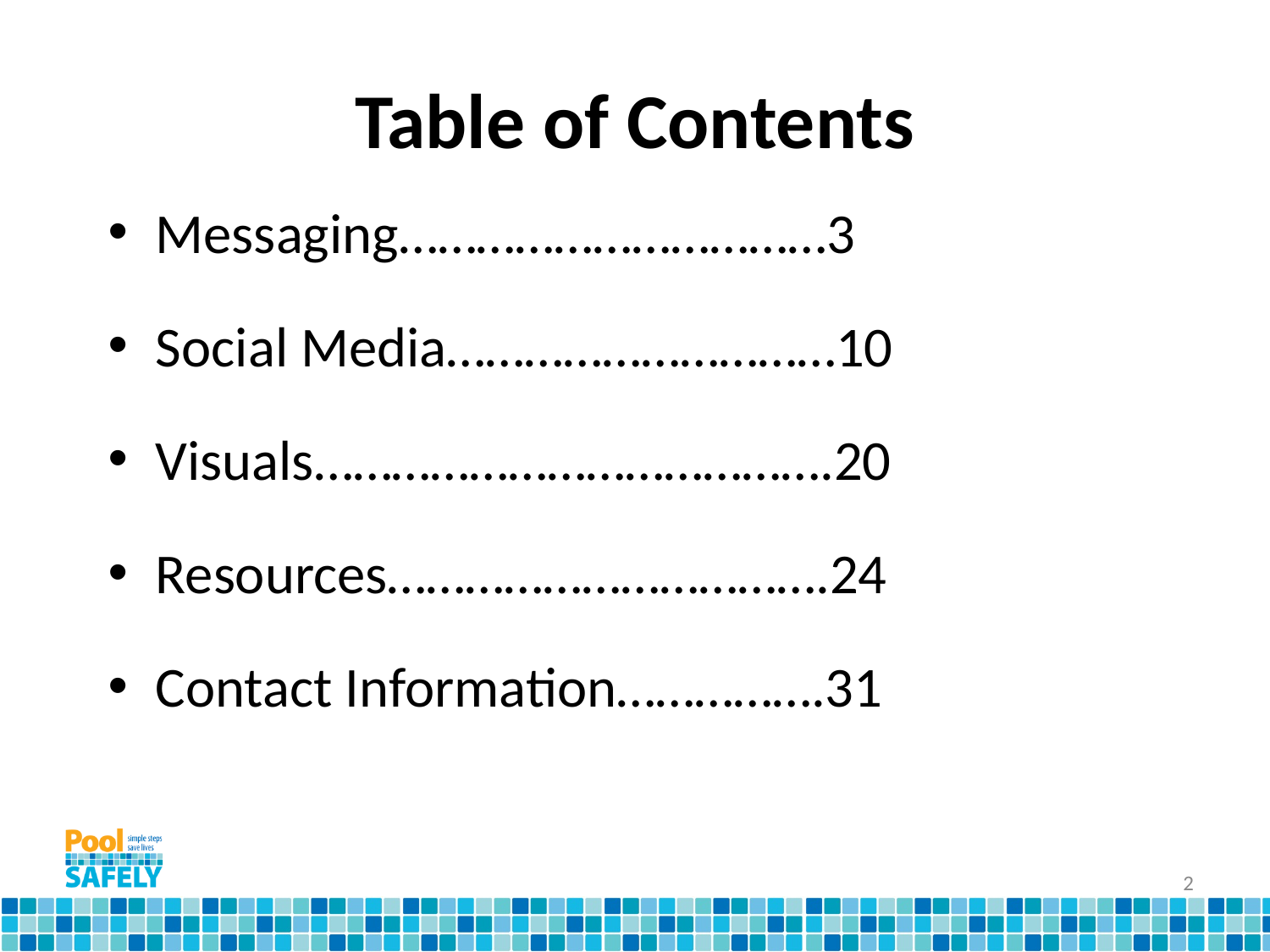

# Table of Contents
Messaging……………………………3

Social Media…………………………10

Visuals………………………………….20

Resources…………………………….24

Contact Information…………….31